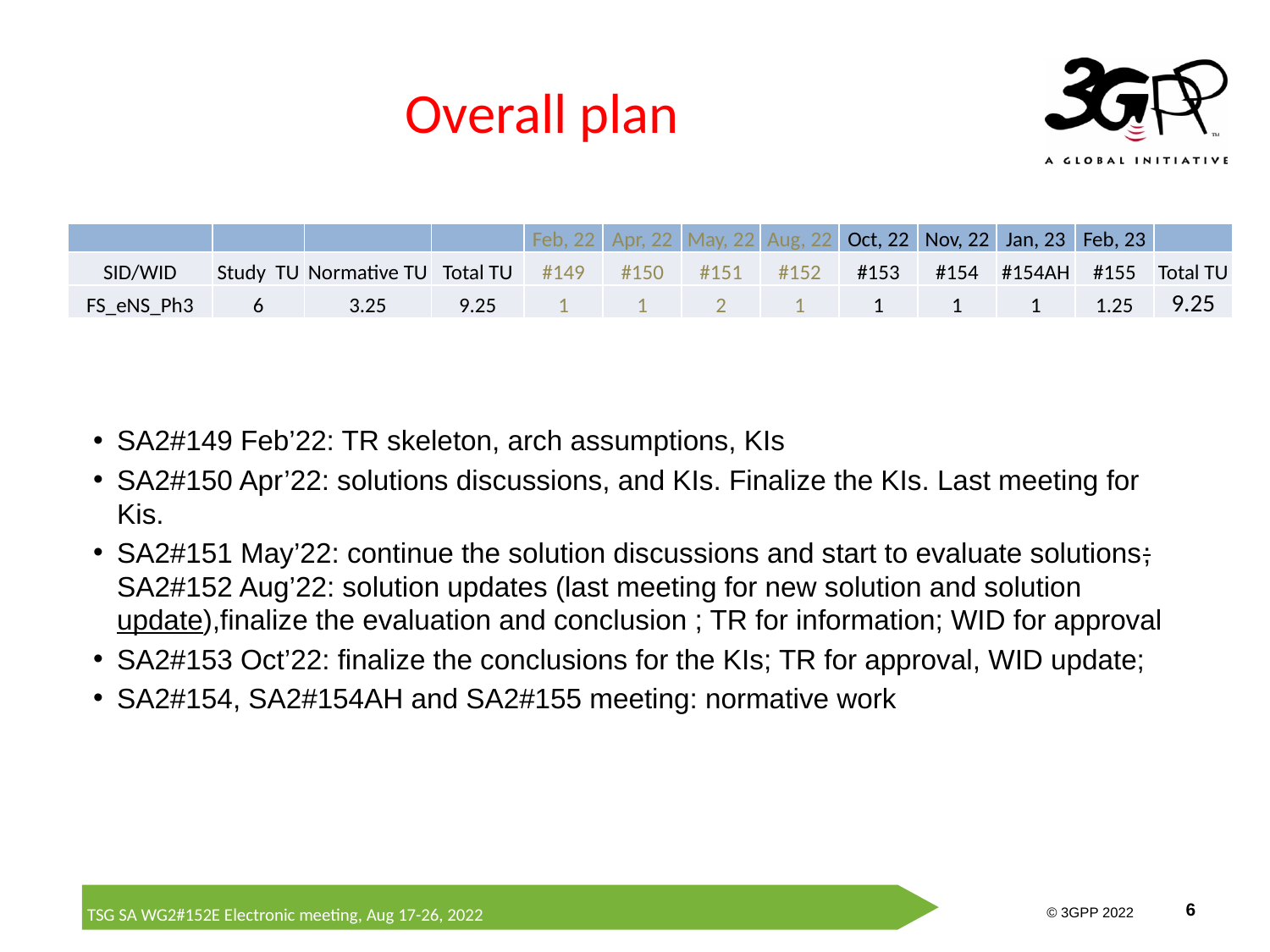

# Overall plan
|  |  |  |  | Feb, 22 | Apr, 22 | May, 22 | Aug, 22 | Oct, 22 | Nov, 22 | Jan, 23 | Feb, 23 |  |
| --- | --- | --- | --- | --- | --- | --- | --- | --- | --- | --- | --- | --- |
| SID/WID | Study TU | Normative TU | Total TU | #149 | #150 | #151 | #152 | #153 | #154 | #154AH | #155 | Total TU |
| FS\_eNS\_Ph3 | 6 | 3.25 | 9.25 | 1 | 1 | 2 | 1 | 1 | 1 | 1 | 1.25 | 9.25 |
SA2#149 Feb’22: TR skeleton, arch assumptions, KIs
SA2#150 Apr’22: solutions discussions, and KIs. Finalize the KIs. Last meeting for Kis.
SA2#151 May’22: continue the solution discussions and start to evaluate solutions; SA2#152 Aug’22: solution updates (last meeting for new solution and solution update),finalize the evaluation and conclusion ; TR for information; WID for approval
SA2#153 Oct’22: finalize the conclusions for the KIs; TR for approval, WID update;
SA2#154, SA2#154AH and SA2#155 meeting: normative work